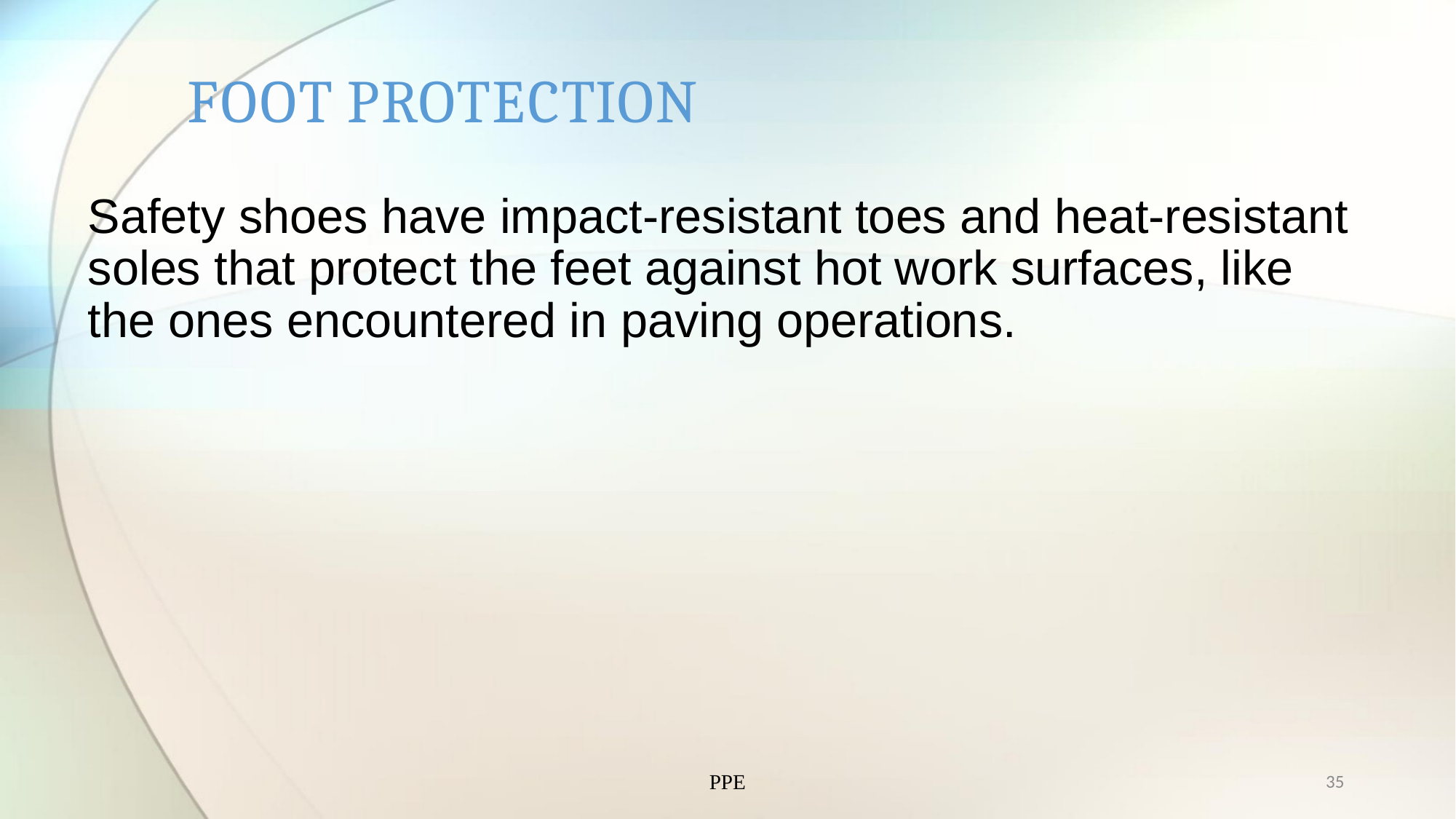

# FOOT PROTECTION
Safety shoes have impact-resistant toes and heat-resistant soles that protect the feet against hot work surfaces, like the ones encountered in paving operations.
PPE
35